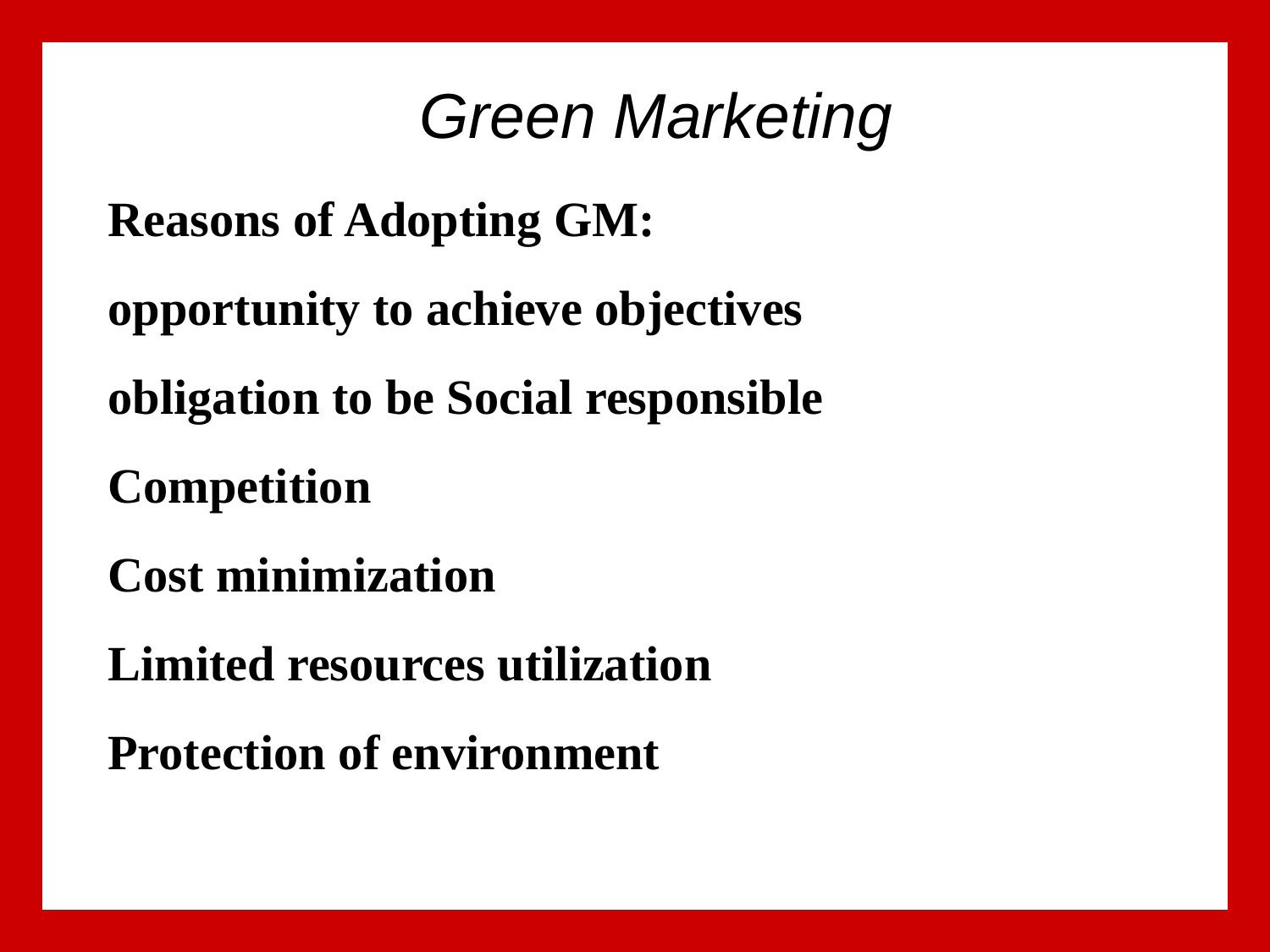

Green Marketing
# Reasons of Adopting GM: opportunity to achieve objectives obligation to be Social responsible Competition Cost minimization Limited resources utilization Protection of environment